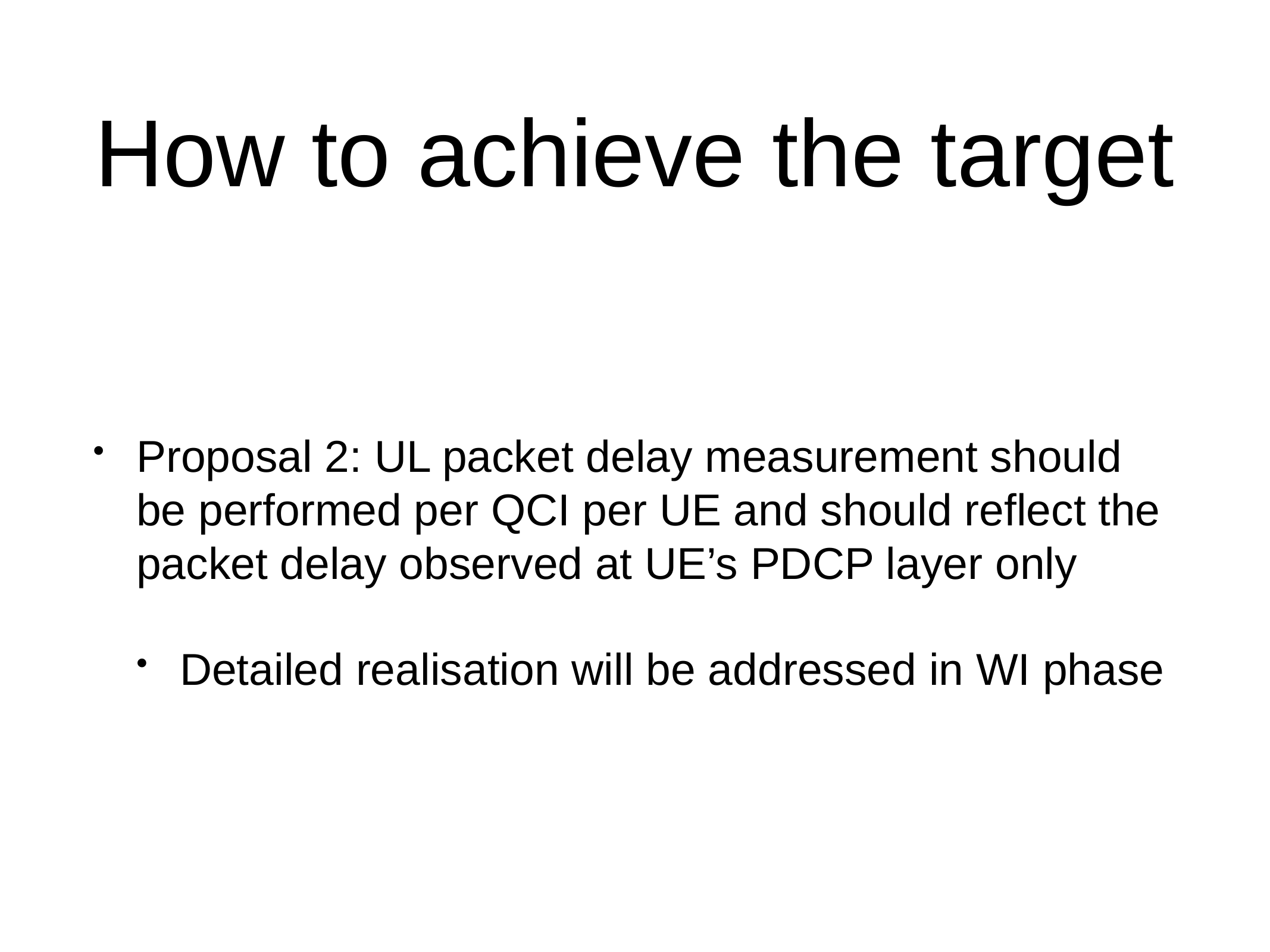

# How to achieve the target
Proposal 2: UL packet delay measurement should be performed per QCI per UE and should reflect the packet delay observed at UE’s PDCP layer only
Detailed realisation will be addressed in WI phase